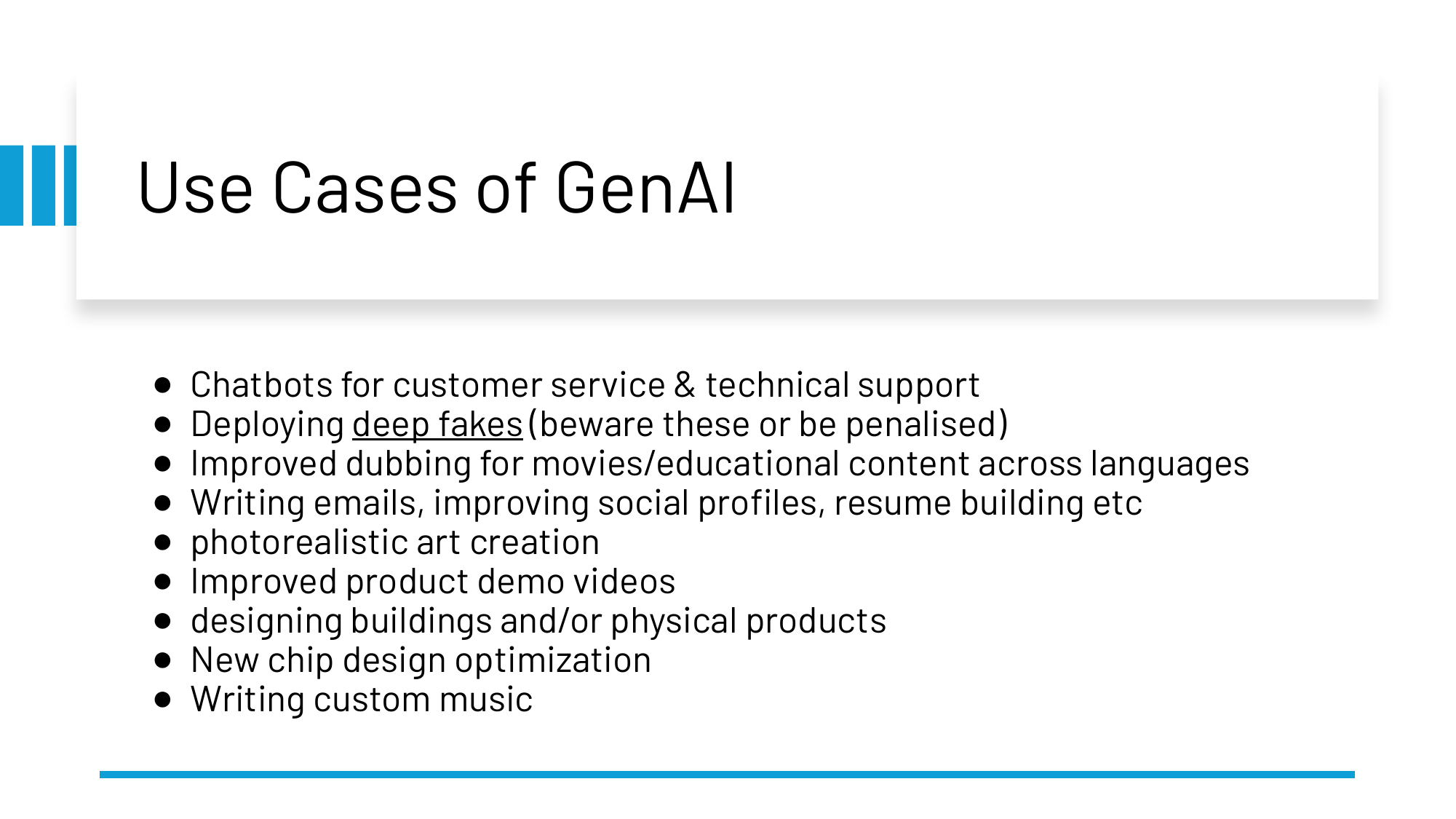

# Use Cases of GenAI

Chatbots for customer service & technical support
Deploying deep fakes (beware these or be penalised)
Improved dubbing for movies/educational content across languages
Writing emails, improving social profiles, resume building etc
photorealistic art creation
Improved product demo videos
designing buildings and/or physical products
New chip design optimization
Writing custom music